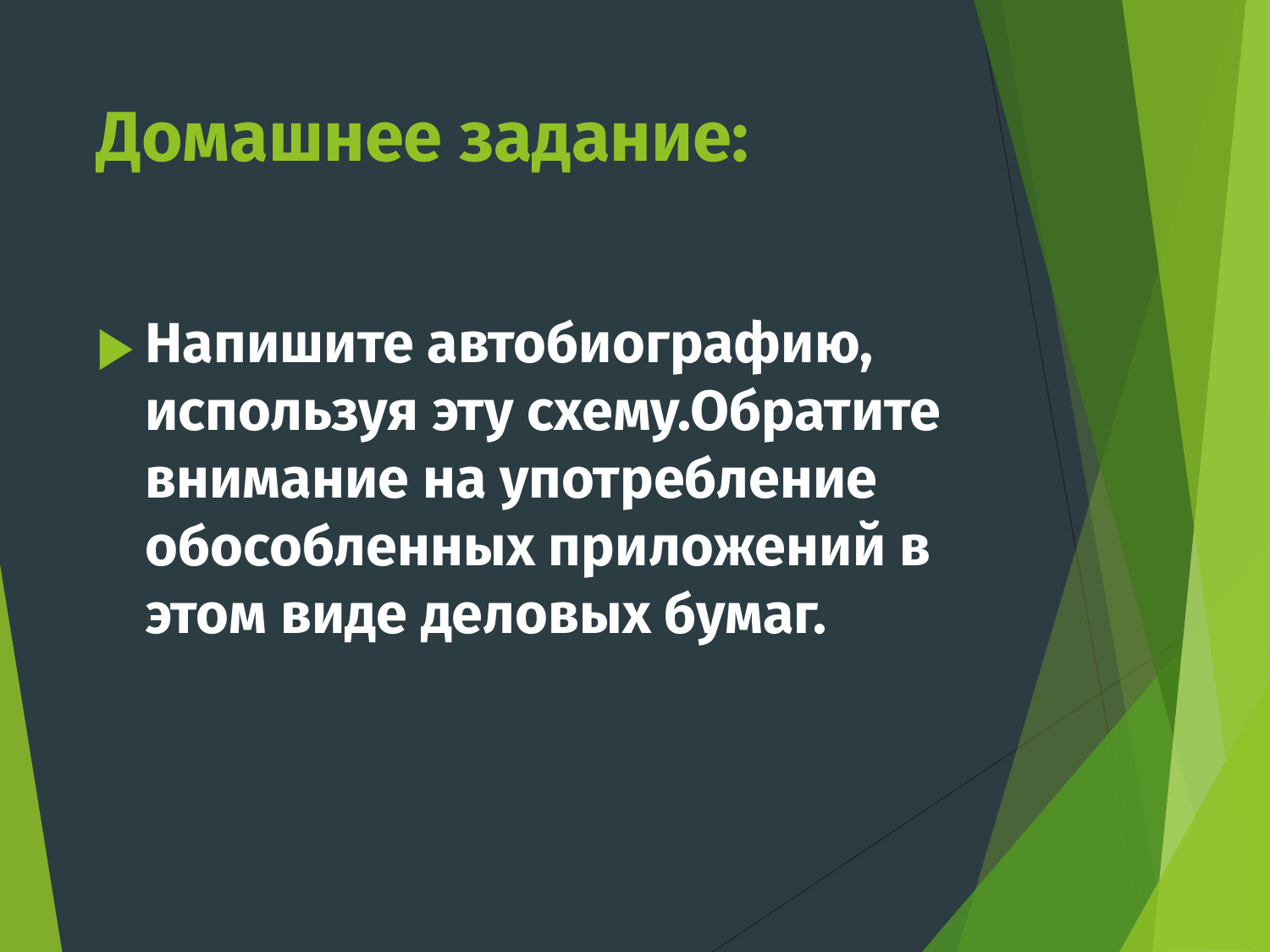

# Домашнее задание:
Напишите автобиографию, используя эту схему.Обратите внимание на употребление обособленных приложений в этом виде деловых бумаг.